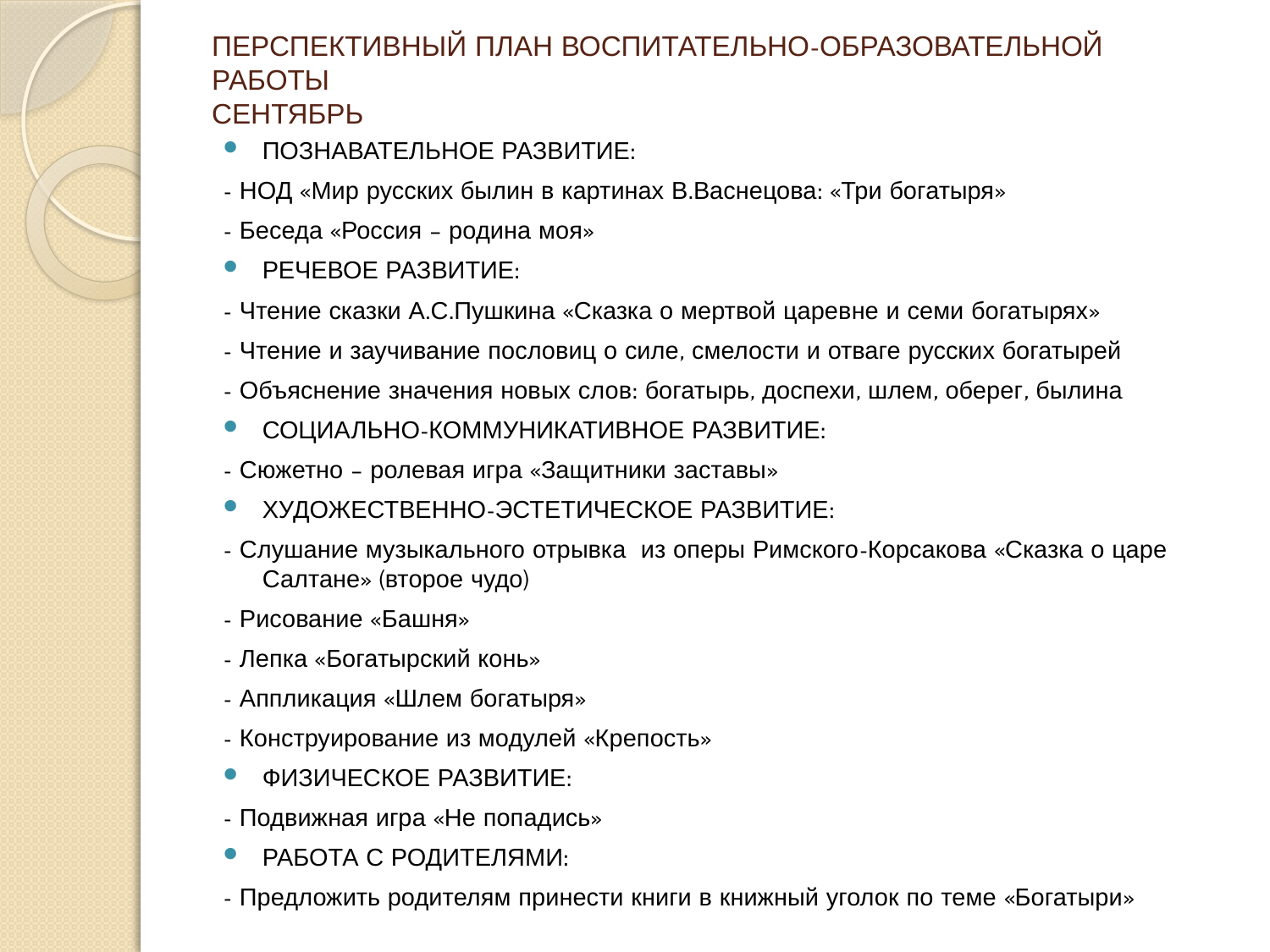

# ПЕРСПЕКТИВНЫЙ ПЛАН ВОСПИТАТЕЛЬНО-ОБРАЗОВАТЕЛЬНОЙ РАБОТЫ СЕНТЯБРЬ
ПОЗНАВАТЕЛЬНОЕ РАЗВИТИЕ:
- НОД «Мир русских былин в картинах В.Васнецова: «Три богатыря»
- Беседа «Россия – родина моя»
РЕЧЕВОЕ РАЗВИТИЕ:
- Чтение сказки А.С.Пушкина «Сказка о мертвой царевне и семи богатырях»
- Чтение и заучивание пословиц о силе, смелости и отваге русских богатырей
- Объяснение значения новых слов: богатырь, доспехи, шлем, оберег, былина
СОЦИАЛЬНО-КОММУНИКАТИВНОЕ РАЗВИТИЕ:
- Сюжетно – ролевая игра «Защитники заставы»
ХУДОЖЕСТВЕННО-ЭСТЕТИЧЕСКОЕ РАЗВИТИЕ:
- Слушание музыкального отрывка  из оперы Римского-Корсакова «Сказка о царе Салтане» (второе чудо)
- Рисование «Башня»
- Лепка «Богатырский конь»
- Аппликация «Шлем богатыря»
- Конструирование из модулей «Крепость»
ФИЗИЧЕСКОЕ РАЗВИТИЕ:
- Подвижная игра «Не попадись»
РАБОТА С РОДИТЕЛЯМИ:
- Предложить родителям принести книги в книжный уголок по теме «Богатыри»